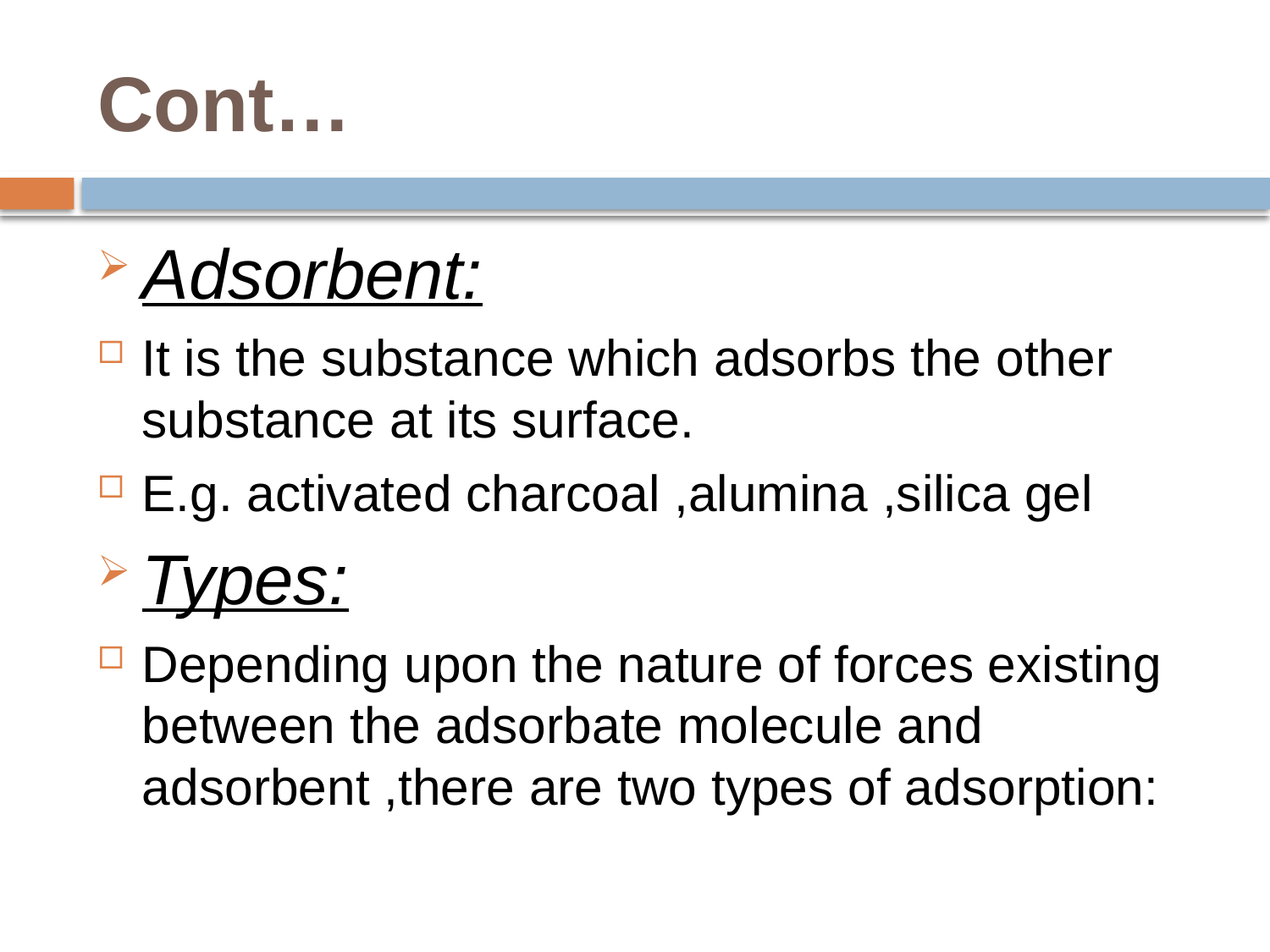

# Cont…
Adsorbent:
It is the substance which adsorbs the other substance at its surface.
E.g. activated charcoal ,alumina ,silica gel
Types:
Depending upon the nature of forces existing between the adsorbate molecule and adsorbent ,there are two types of adsorption: